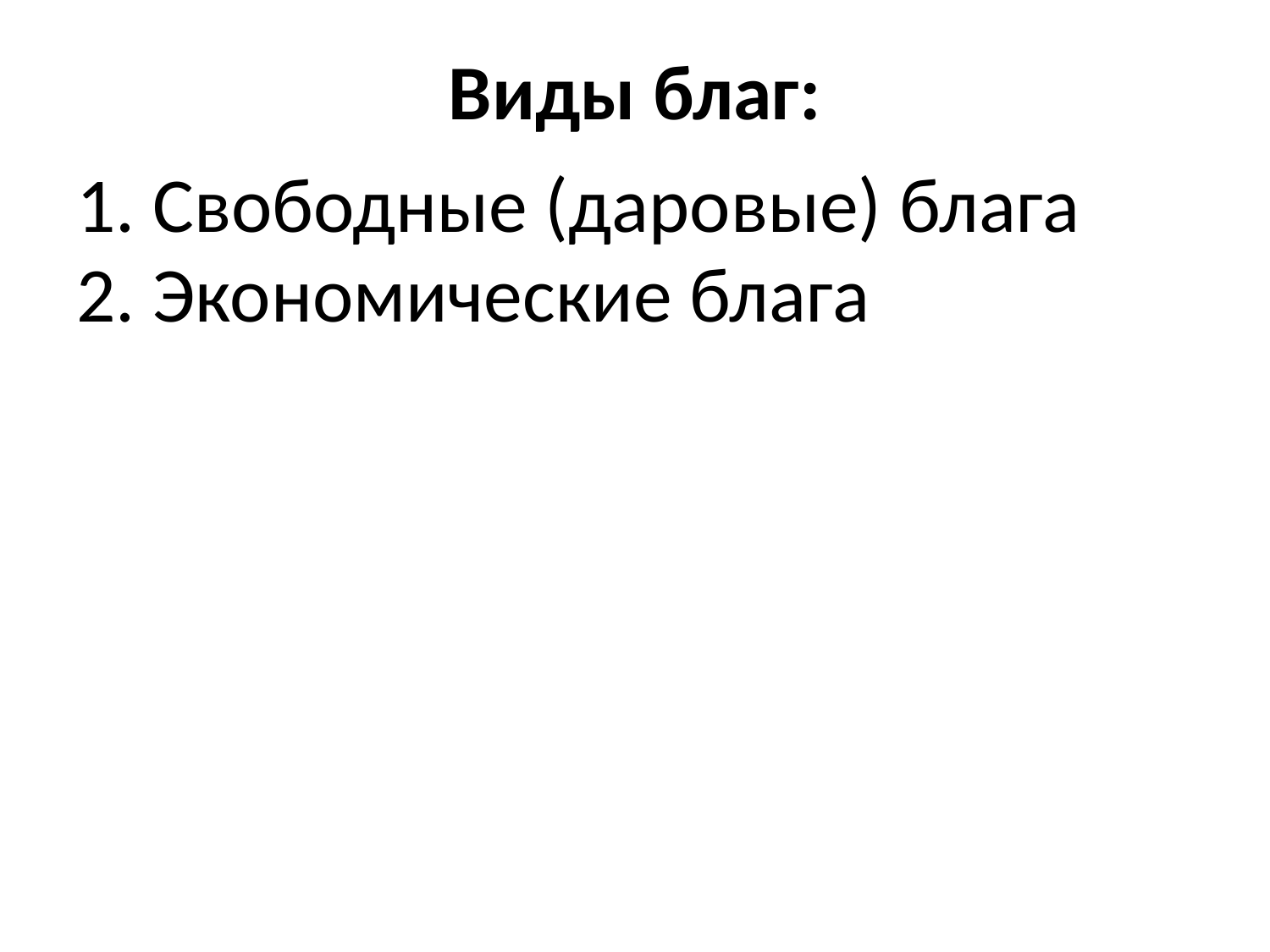

# Виды благ:
1. Свободные (даровые) блага
2. Экономические блага